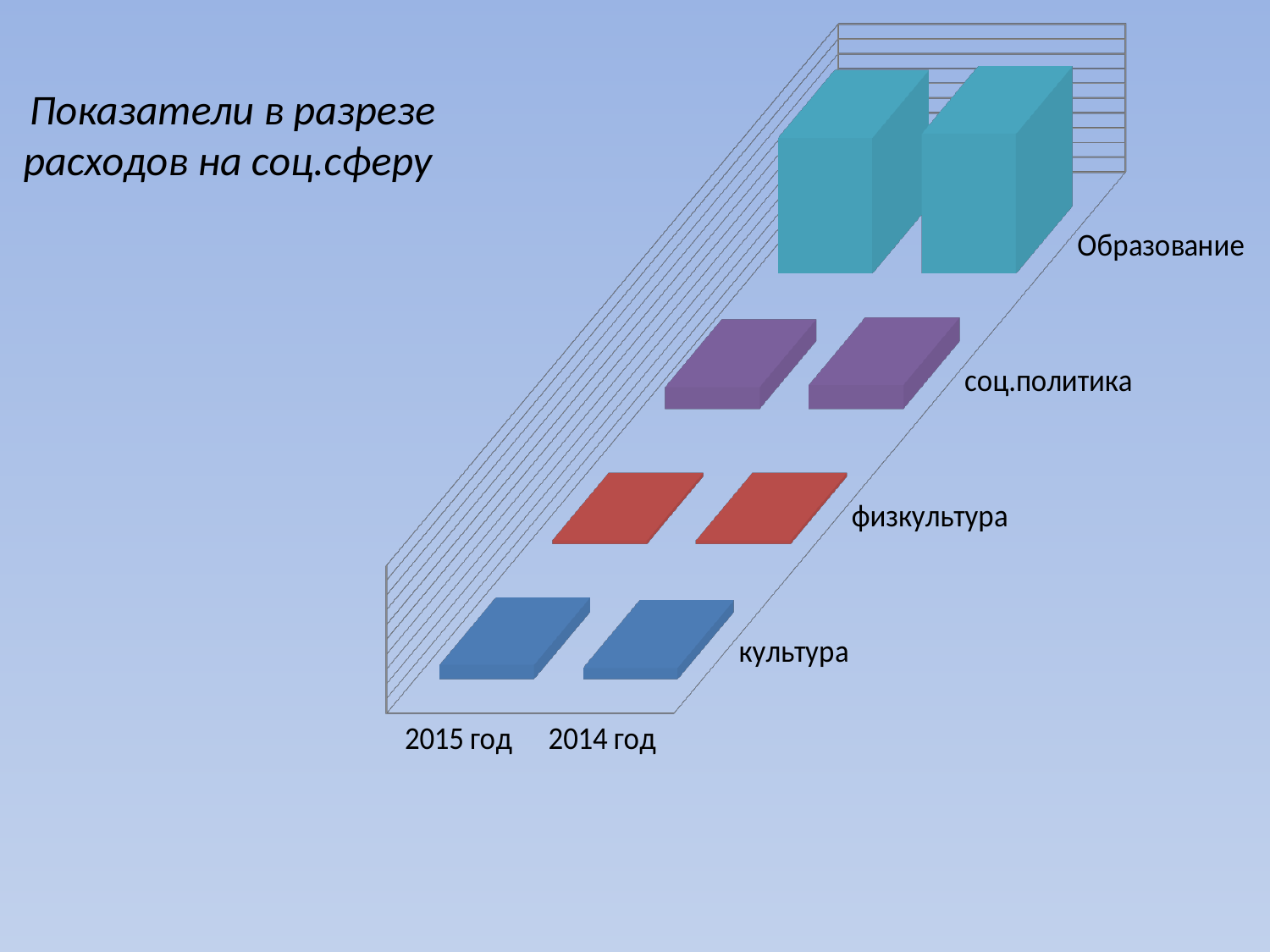

Показатели в разрезе расходов на соц.сферу

[unsupported chart]